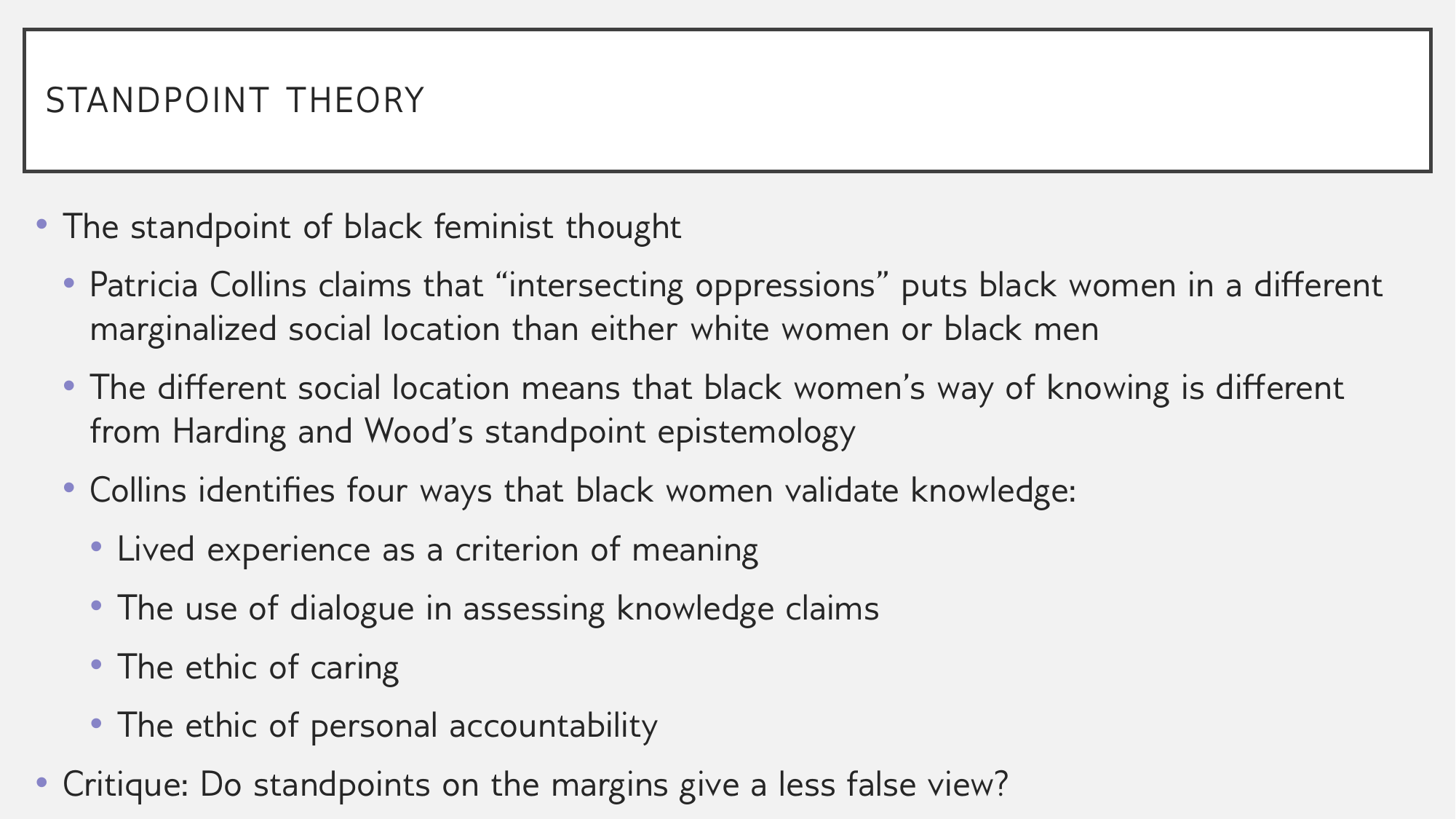

# Standpoint theory
The standpoint of black feminist thought
Patricia Collins claims that “intersecting oppressions” puts black women in a different marginalized social location than either white women or black men
The different social location means that black women’s way of knowing is different from Harding and Wood’s standpoint epistemology
Collins identifies four ways that black women validate knowledge:
Lived experience as a criterion of meaning
The use of dialogue in assessing knowledge claims
The ethic of caring
The ethic of personal accountability
Critique: Do standpoints on the margins give a less false view?